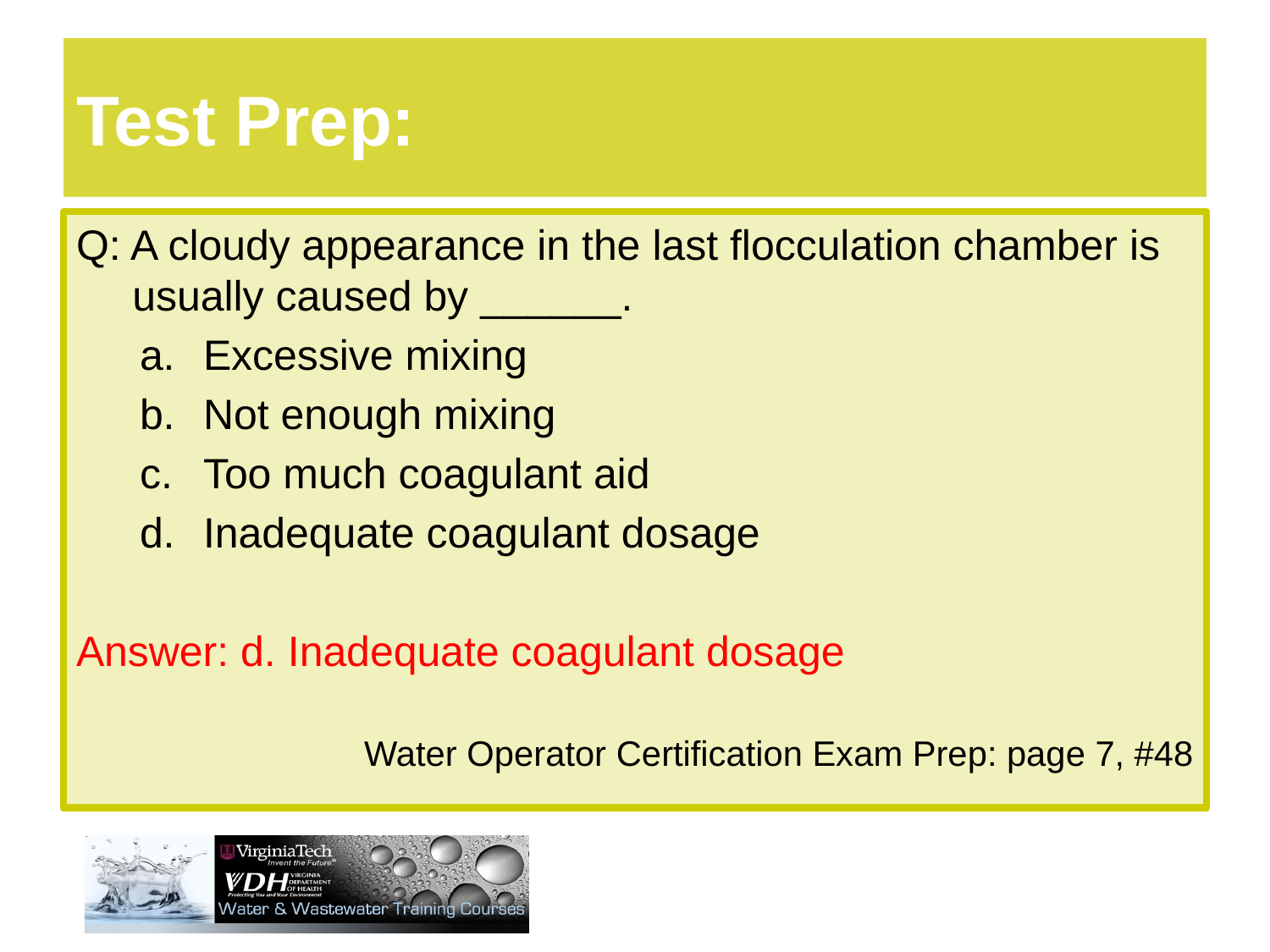

# Test Prep:
Q: A cloudy appearance in the last flocculation chamber is usually caused by ______.
Excessive mixing
Not enough mixing
Too much coagulant aid
Inadequate coagulant dosage

Answer: d. Inadequate coagulant dosage

Water Operator Certification Exam Prep: page 7, #48